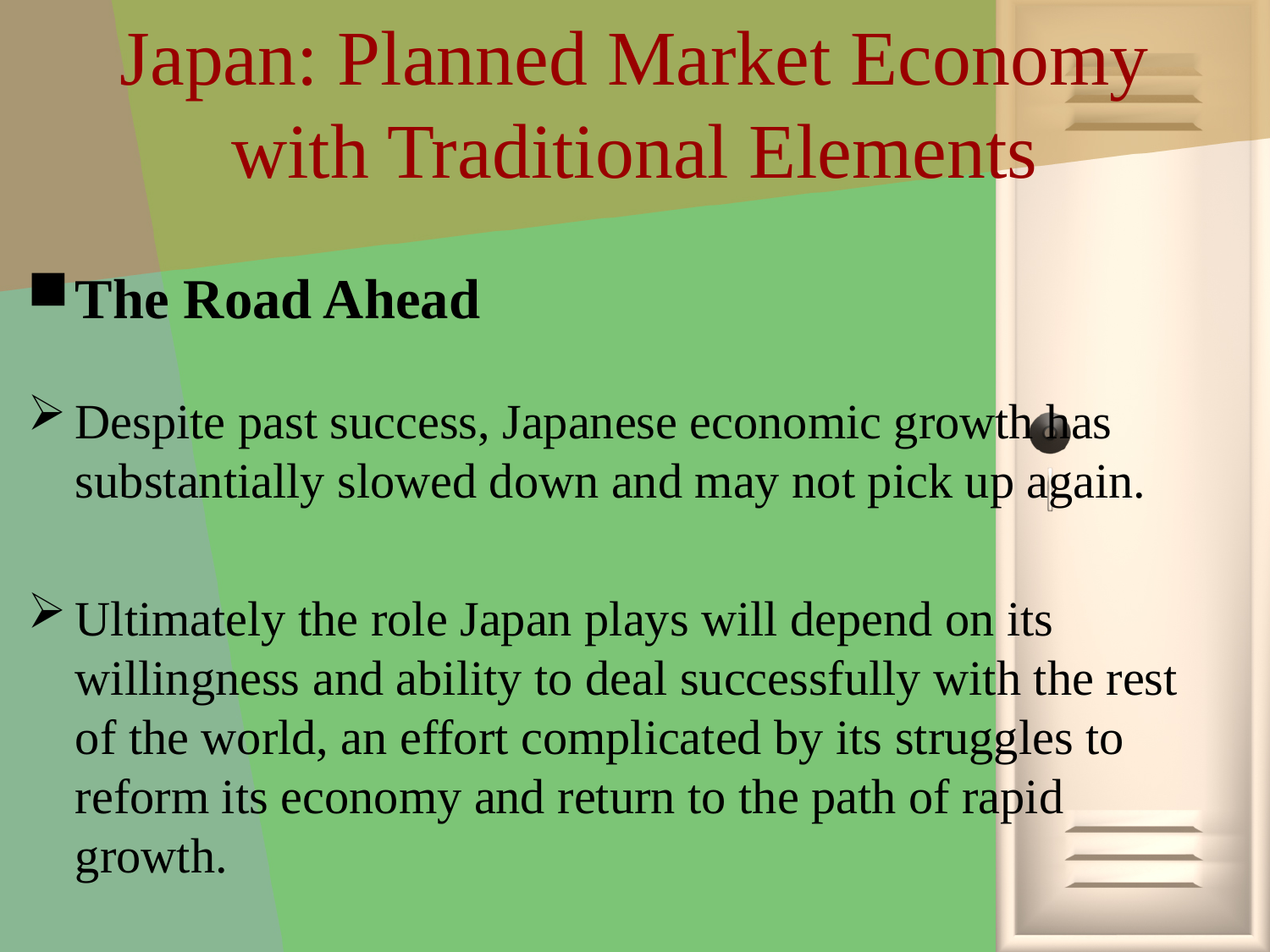

# Japan: Planned Market Economy with Traditional Elements
The Road Ahead

Despite past success, Japanese economic growth has substantially slowed down and may not pick up again.

Ultimately the role Japan plays will depend on its willingness and ability to deal successfully with the rest of the world, an effort complicated by its struggles to reform its economy and return to the path of rapid growth.